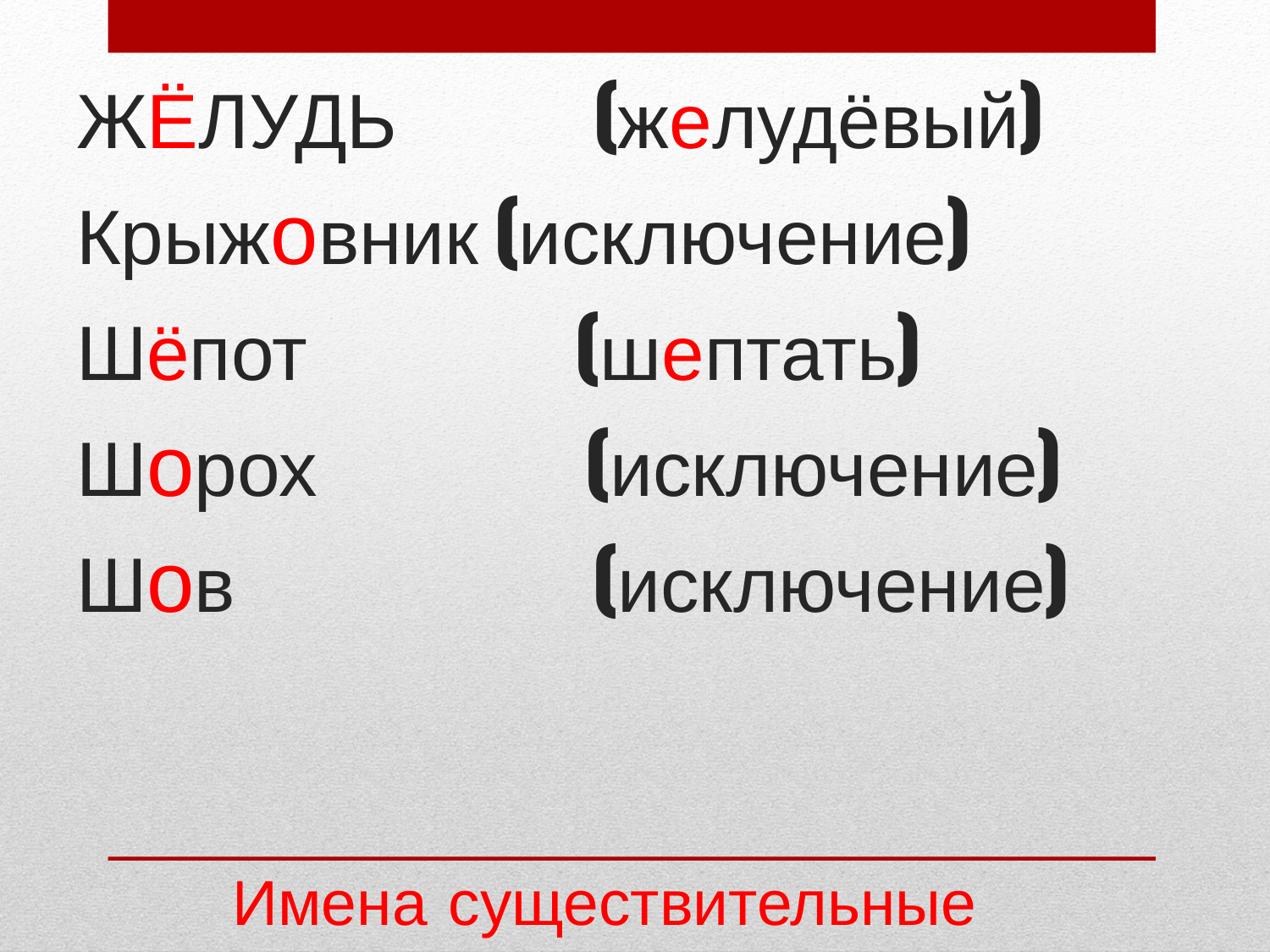

# ЖЁЛУДЬ           (желудёвый) Крыжовник (исключение) Шёпот               (шептать) Шорох               (исключение) Шов                    (исключение)
Имена существительные